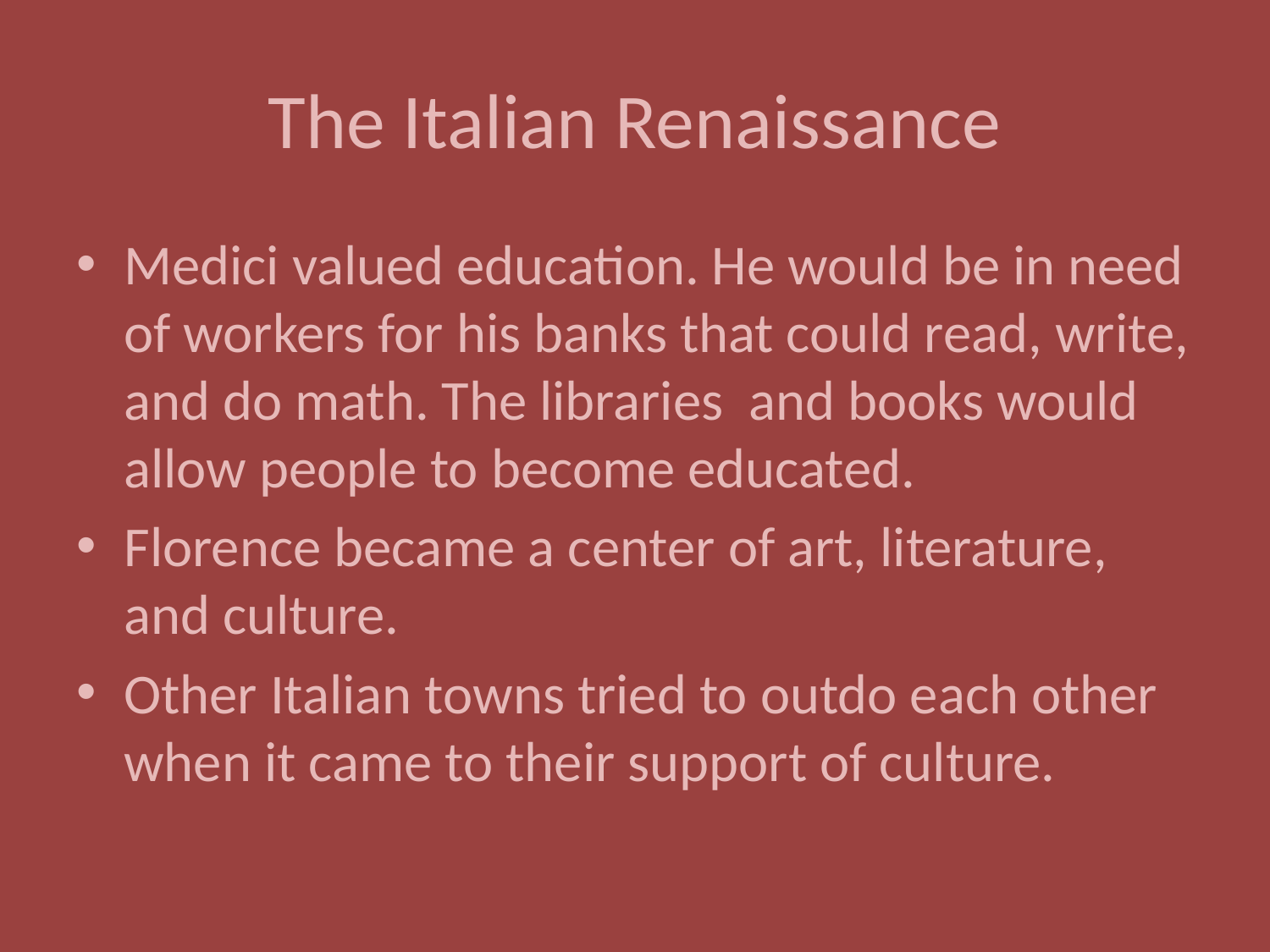

# The Italian Renaissance
Medici valued education. He would be in need of workers for his banks that could read, write, and do math. The libraries  and books would allow people to become educated.
Florence became a center of art, literature, and culture.
Other Italian towns tried to outdo each other when it came to their support of culture.